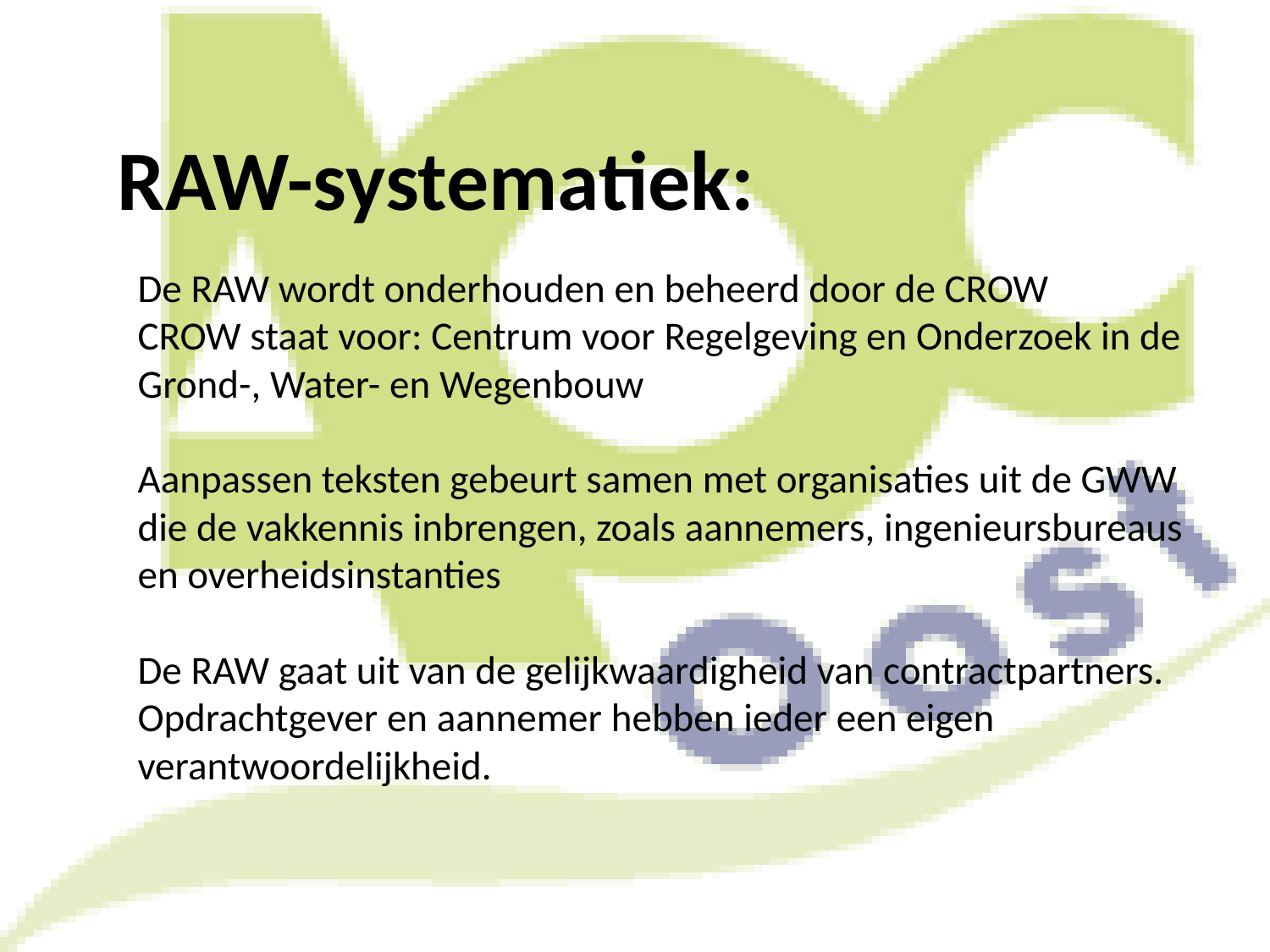

# RAW-systematiek:
De RAW wordt onderhouden en beheerd door de CROW
CROW staat voor: Centrum voor Regelgeving en Onderzoek in de Grond-, Water- en Wegenbouw

Aanpassen teksten gebeurt samen met organisaties uit de GWW die de vakkennis inbrengen, zoals aannemers, ingenieursbureaus en overheidsinstanties

De RAW gaat uit van de gelijkwaardigheid van contractpartners. Opdrachtgever en aannemer hebben ieder een eigen verantwoordelijkheid.